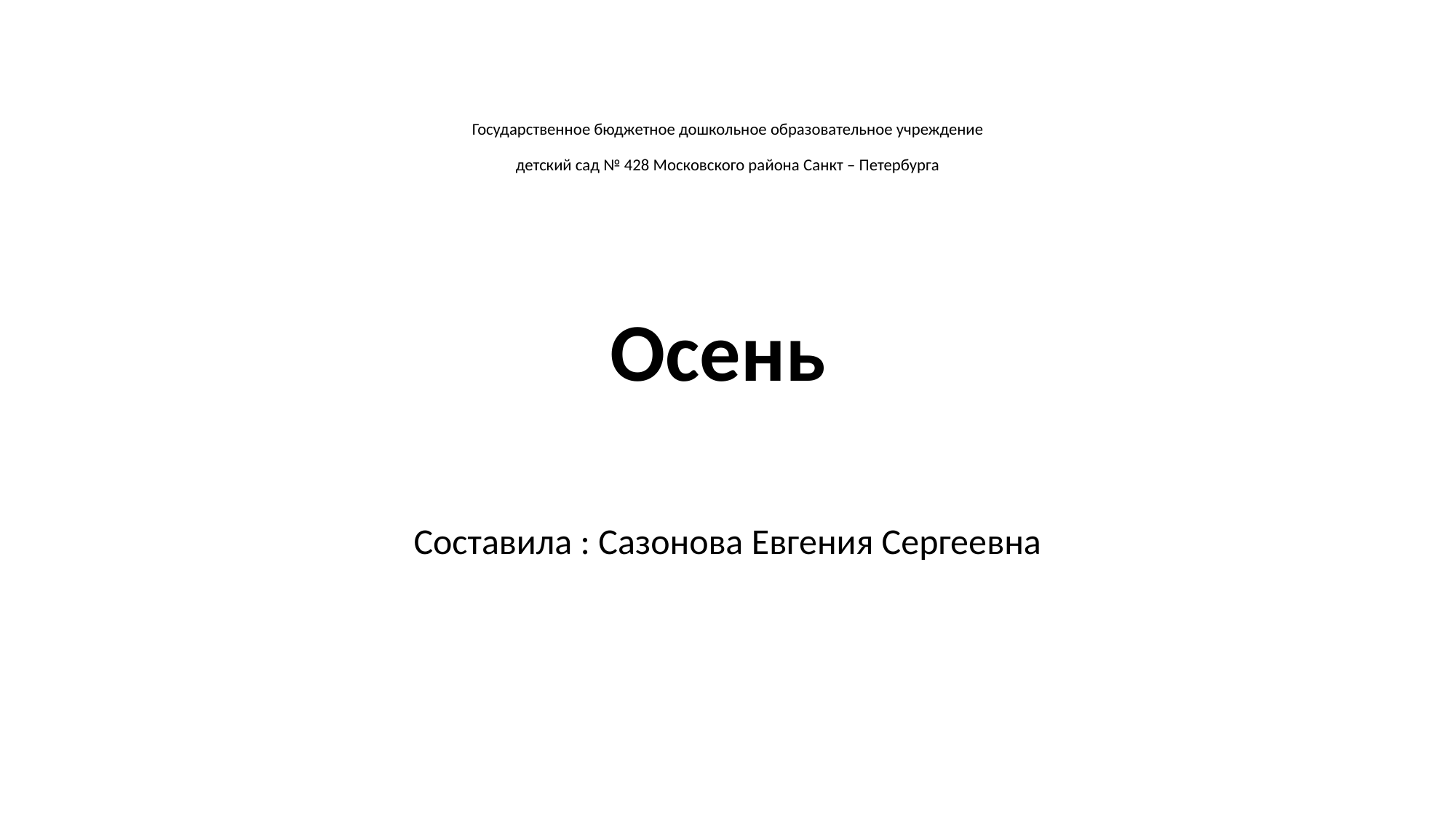

# Государственное бюджетное дошкольное образовательное учреждение детский сад № 428 Московского района Санкт – Петербурга

Осень

Составила : Сазонова Евгения Сергеевна